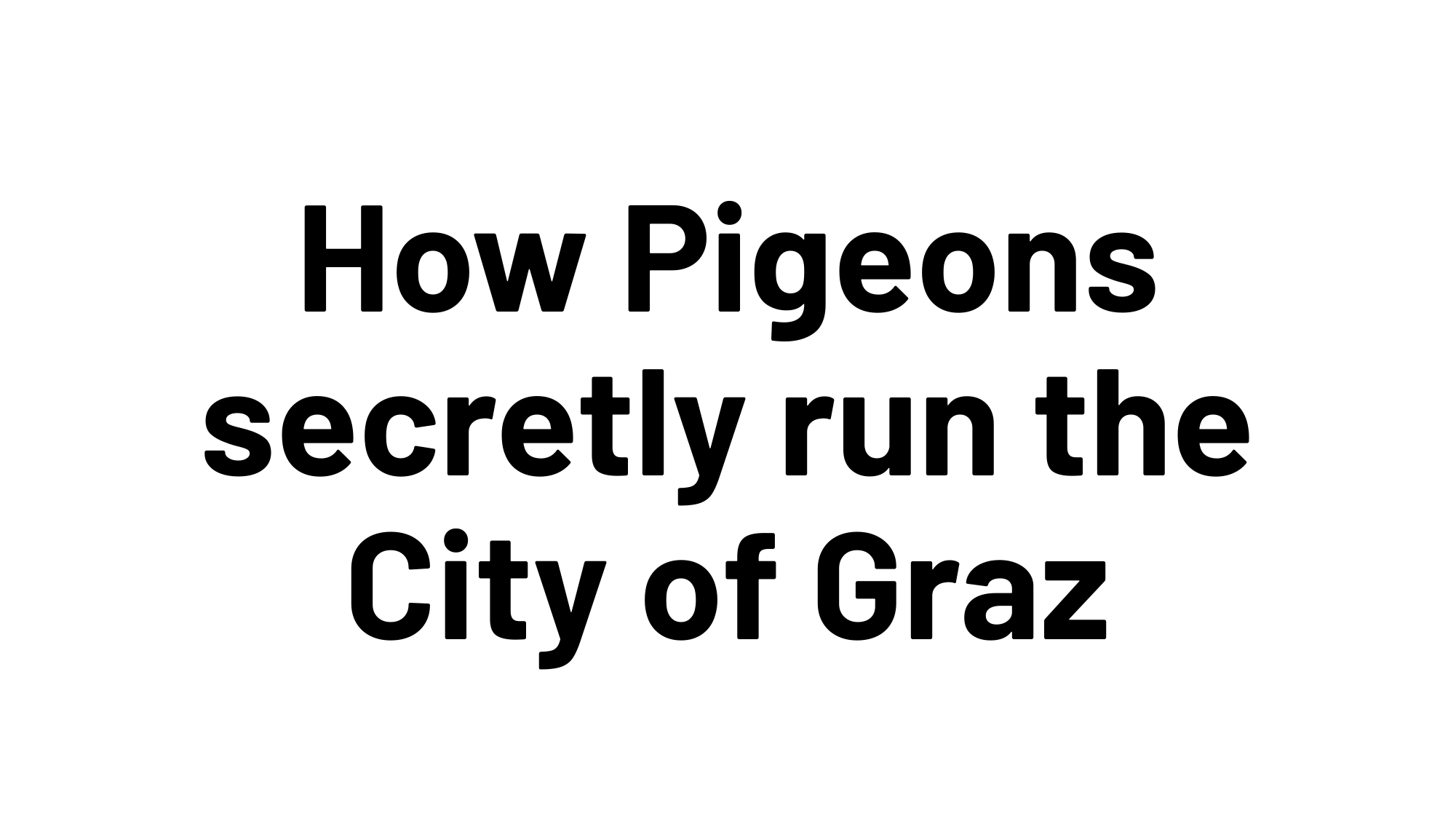

# How Pigeons secretly run the City of Graz